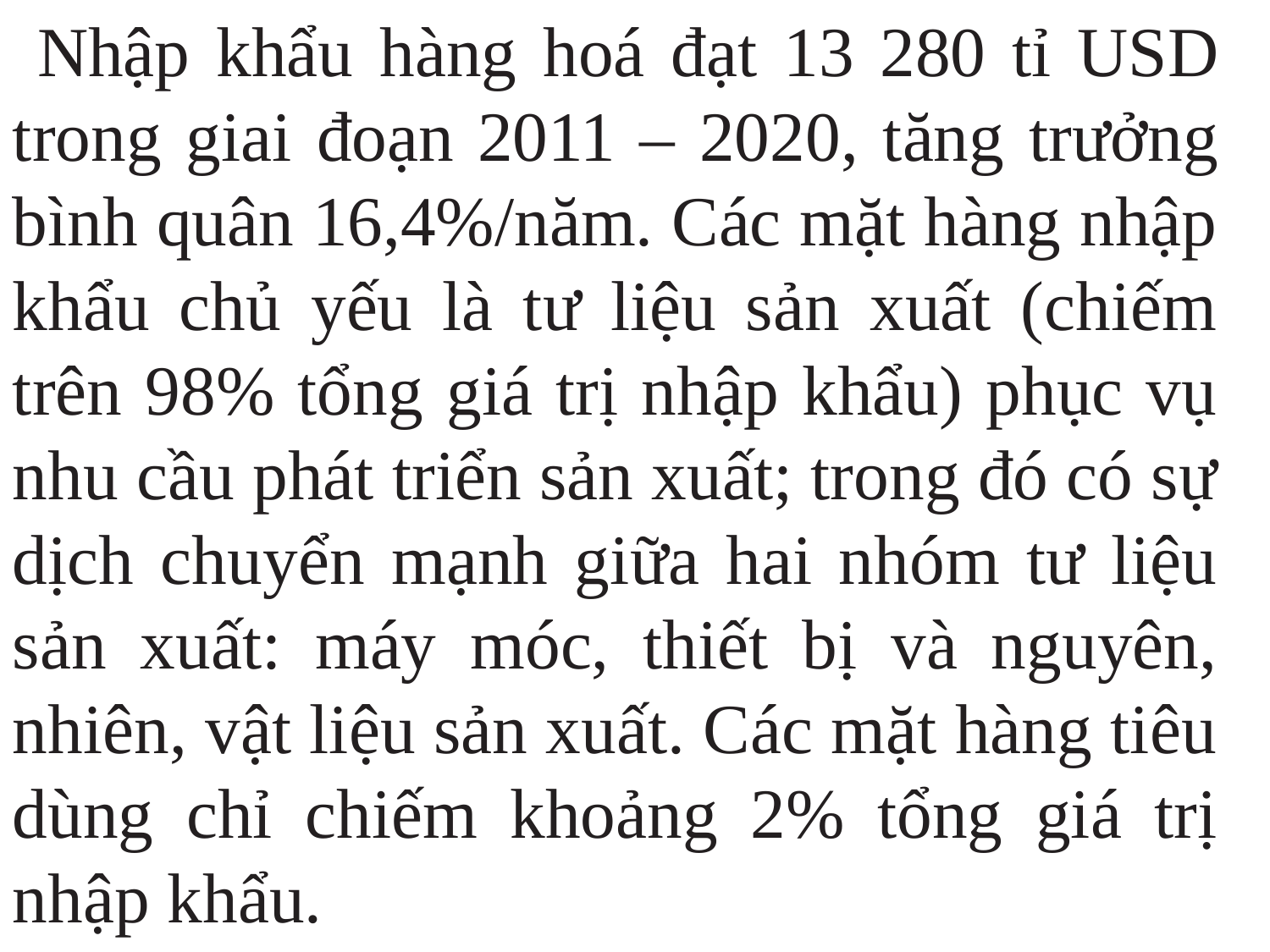

Nhập khẩu hàng hoá đạt 13 280 tỉ USD trong giai đoạn 2011 – 2020, tăng trưởng bình quân 16,4%/năm. Các mặt hàng nhập khẩu chủ yếu là tư liệu sản xuất (chiếm trên 98% tổng giá trị nhập khẩu) phục vụ nhu cầu phát triển sản xuất; trong đó có sự dịch chuyển mạnh giữa hai nhóm tư liệu sản xuất: máy móc, thiết bị và nguyên, nhiên, vật liệu sản xuất. Các mặt hàng tiêu dùng chỉ chiếm khoảng 2% tổng giá trị nhập khẩu.